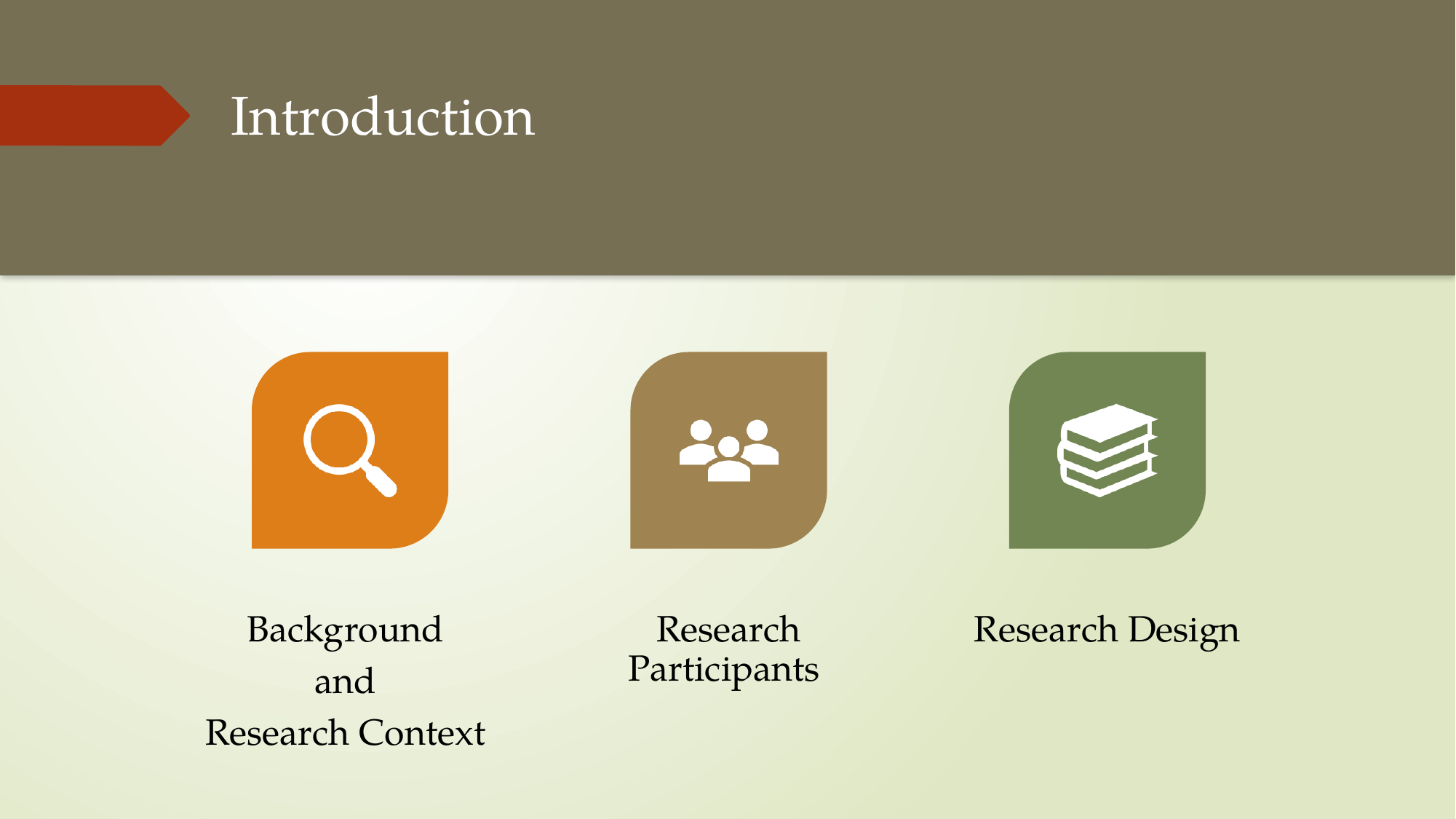

# Introduction

Background
and
Research Context
Research Participants
Research Design